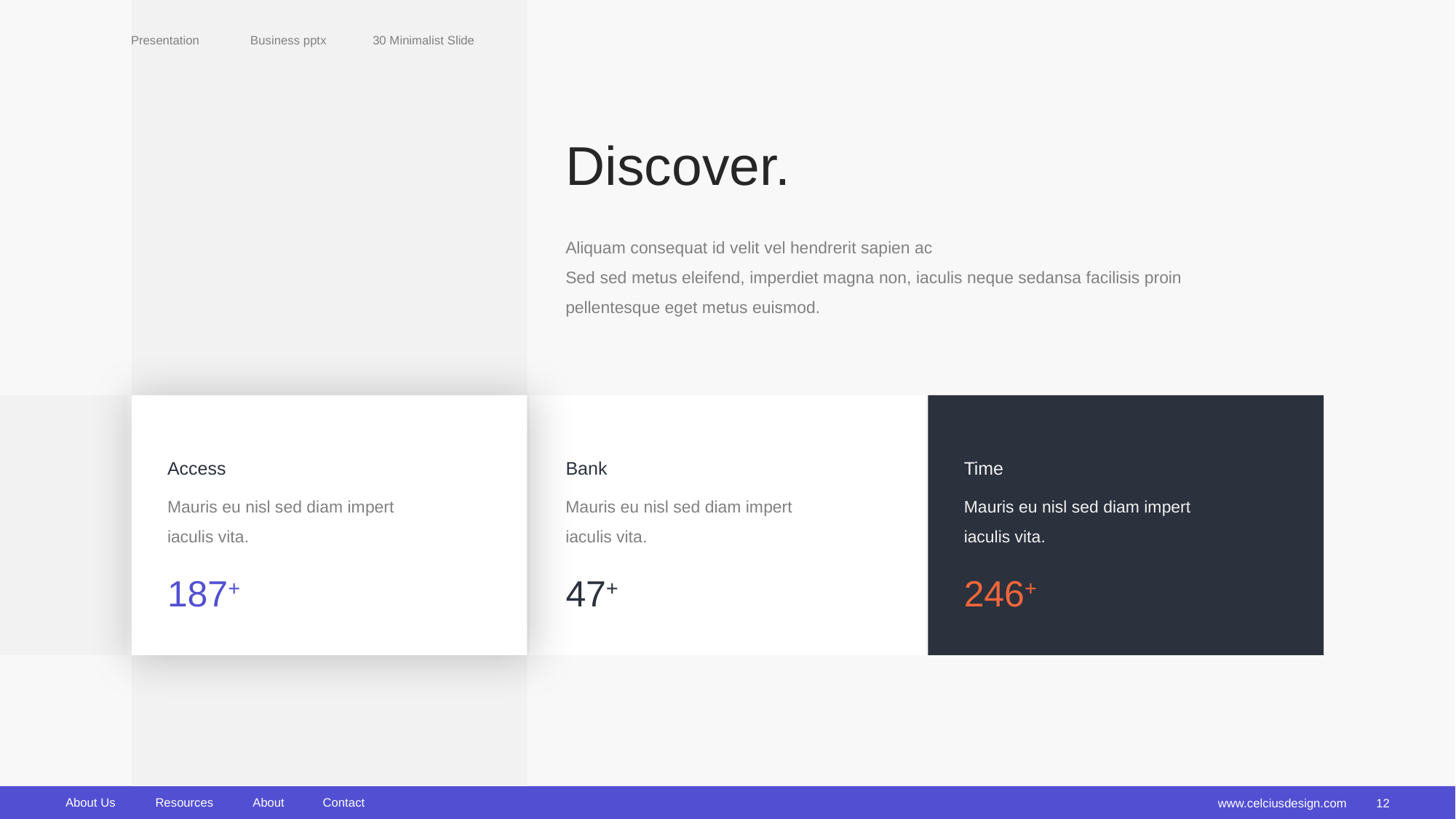

Presentation
Business pptx
30 Minimalist Slide
Discover.
Aliquam consequat id velit vel hendrerit sapien ac
Sed sed metus eleifend, imperdiet magna non, iaculis neque sedansa facilisis proin pellentesque eget metus euismod.
Access
Bank
Time
Mauris eu nisl sed diam impert iaculis vita.
Mauris eu nisl sed diam impert iaculis vita.
Mauris eu nisl sed diam impert iaculis vita.
187+
47+
246+
www.celciusdesign.com
12
About Us
Resources
About
Contact